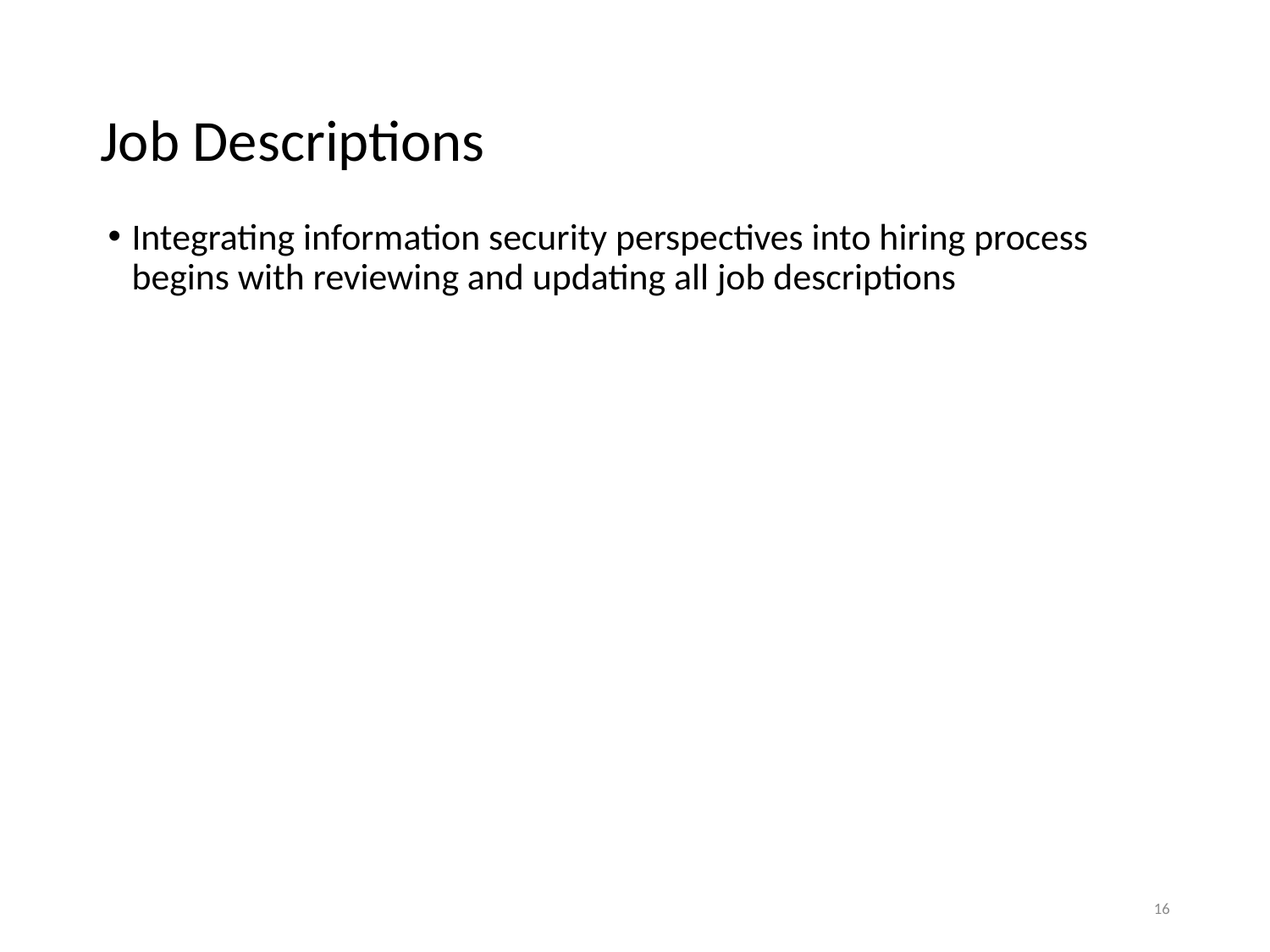

# Job Descriptions
Integrating information security perspectives into hiring process begins with reviewing and updating all job descriptions
16